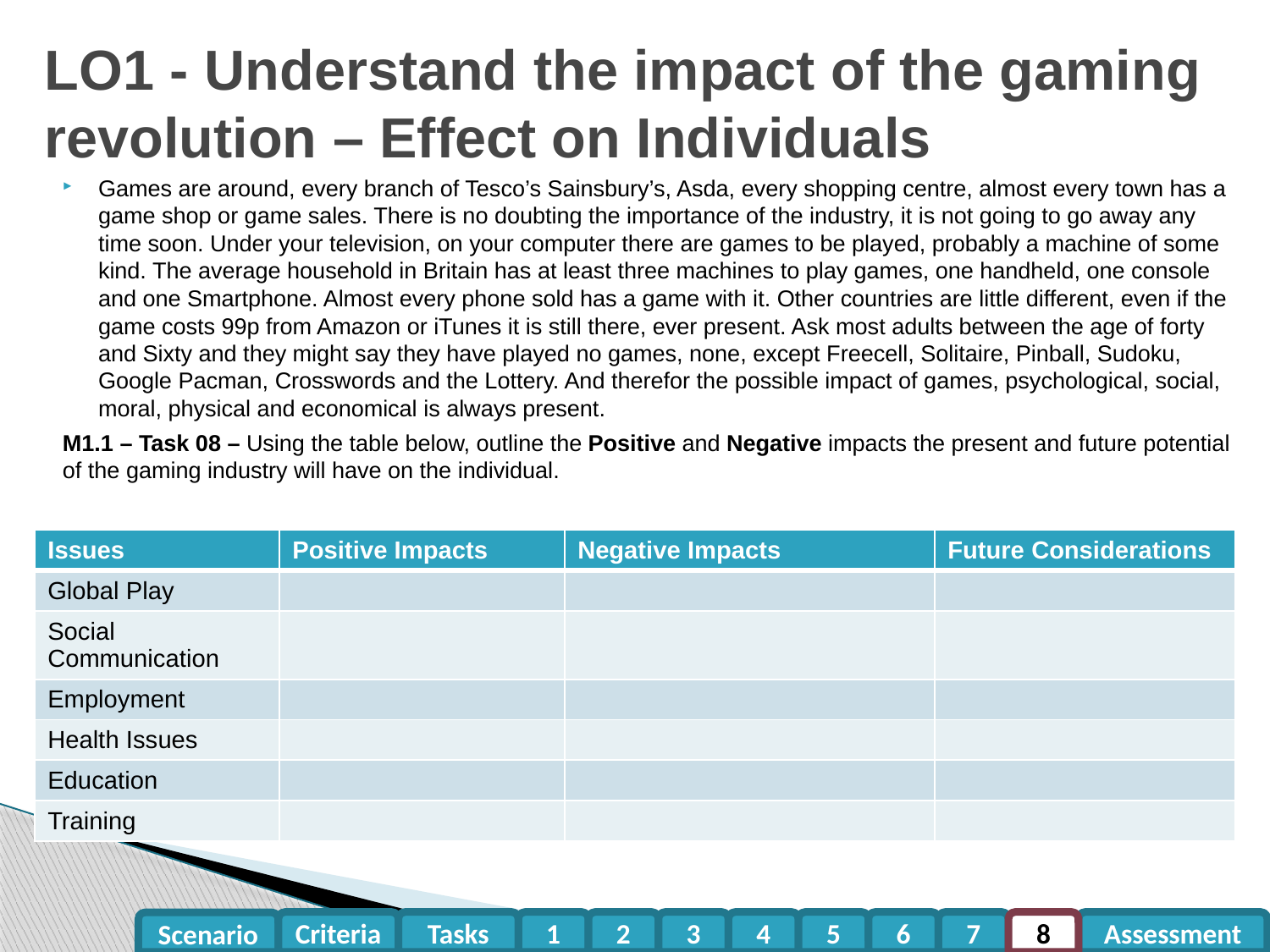

# LO1 - Understand the impact of the gaming revolution – Effect on Individuals
Games are around, every branch of Tesco’s Sainsbury’s, Asda, every shopping centre, almost every town has a game shop or game sales. There is no doubting the importance of the industry, it is not going to go away any time soon. Under your television, on your computer there are games to be played, probably a machine of some kind. The average household in Britain has at least three machines to play games, one handheld, one console and one Smartphone. Almost every phone sold has a game with it. Other countries are little different, even if the game costs 99p from Amazon or iTunes it is still there, ever present. Ask most adults between the age of forty and Sixty and they might say they have played no games, none, except Freecell, Solitaire, Pinball, Sudoku, Google Pacman, Crosswords and the Lottery. And therefor the possible impact of games, psychological, social, moral, physical and economical is always present.
M1.1 – Task 08 – Using the table below, outline the Positive and Negative impacts the present and future potential of the gaming industry will have on the individual.
| Issues | Positive Impacts | Negative Impacts | Future Considerations |
| --- | --- | --- | --- |
| Global Play |  |  |  |
| Social Communication |  |  |  |
| Employment |  |  |  |
| Health Issues |  |  |  |
| Education |  |  |  |
| Training |  |  |  |
Criteria
Tasks
1
2
3
4
5
6
7
8
Assessment
Scenario